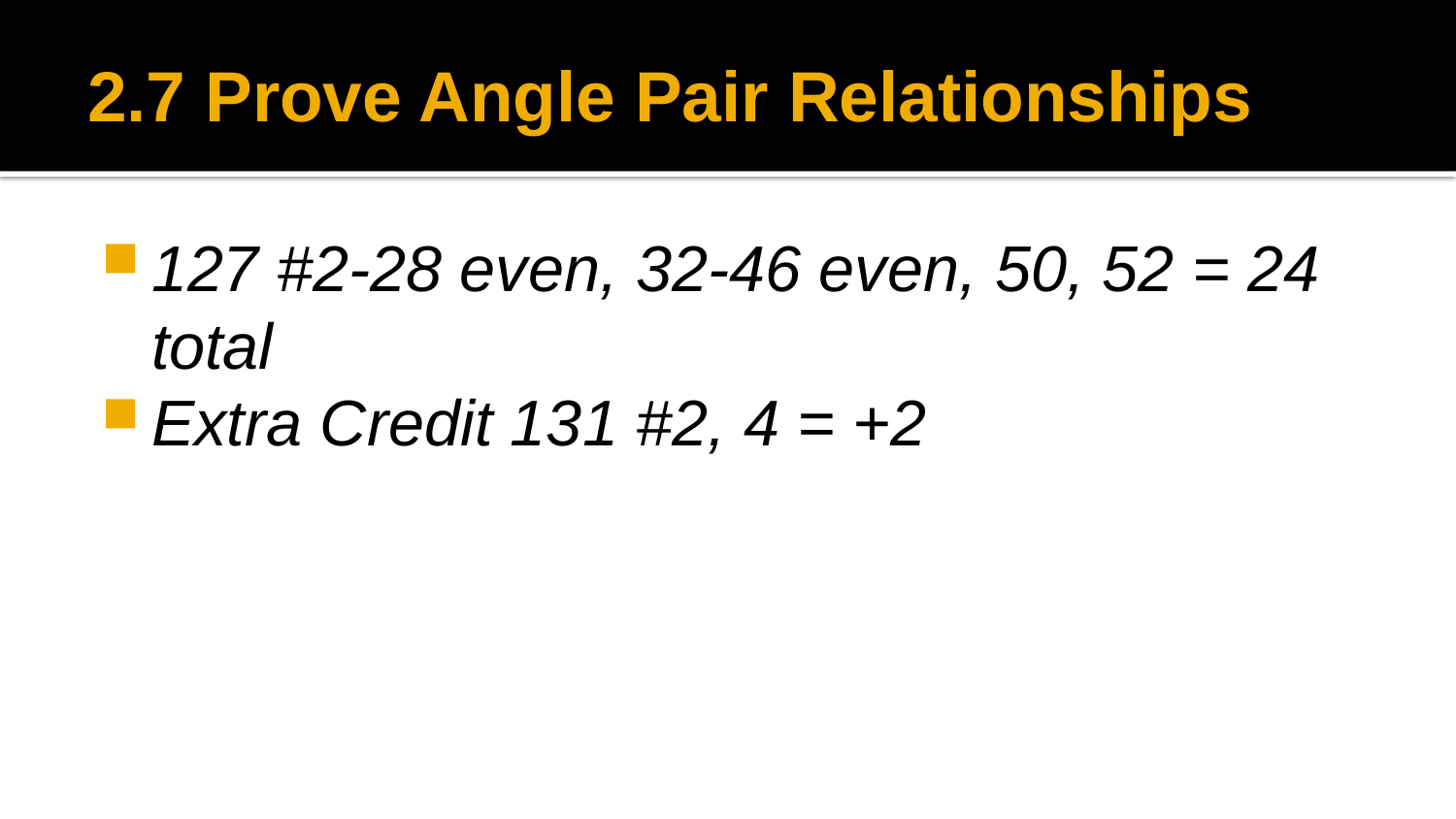

# 2.7 Prove Angle Pair Relationships
127 #2-28 even, 32-46 even, 50, 52 = 24 total
Extra Credit 131 #2, 4 = +2